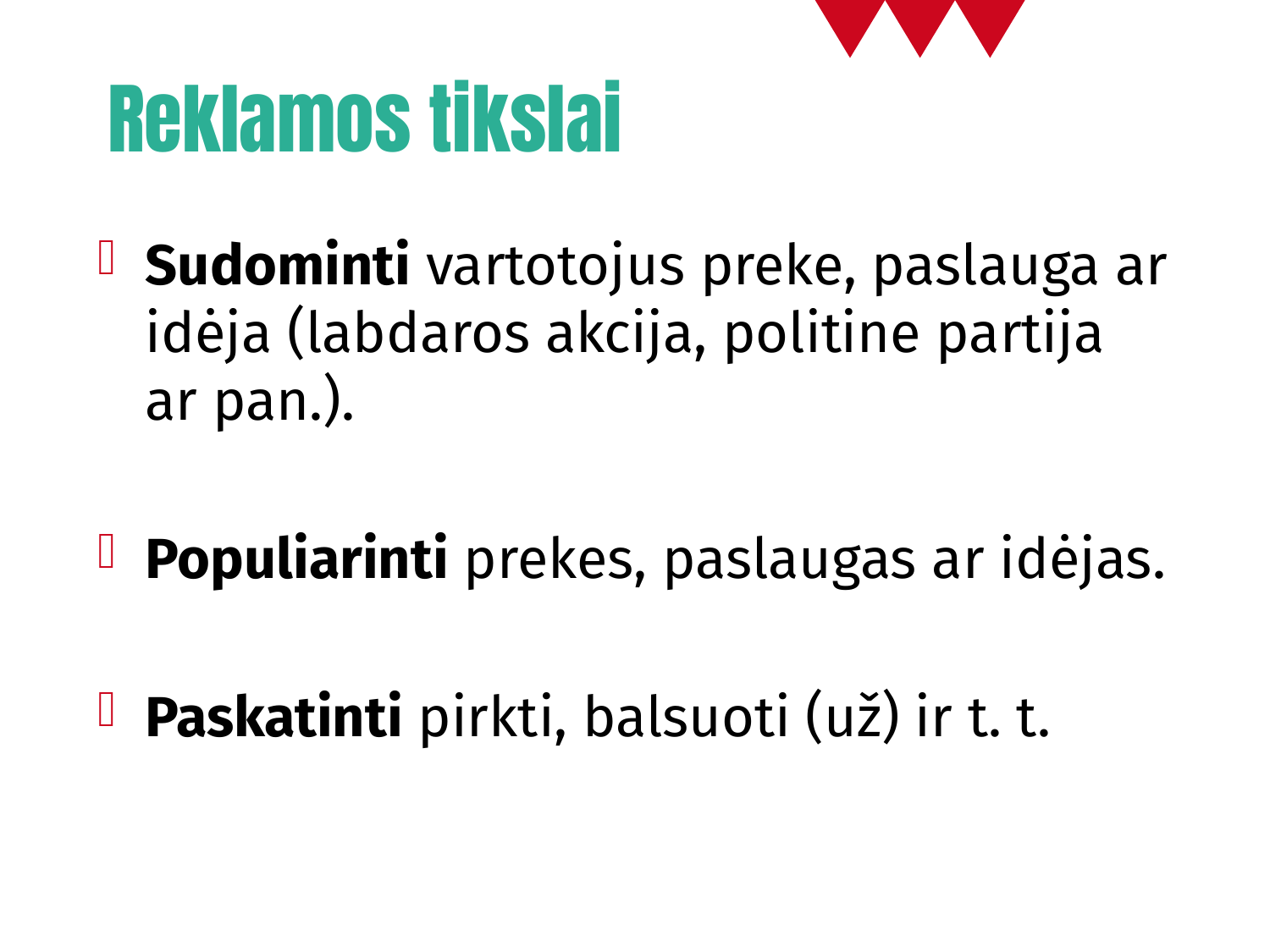

# Reklamos tikslai
Sudominti vartotojus preke, paslauga ar idėja (labdaros akcija, politine partija ar pan.).

Populiarinti prekes, paslaugas ar idėjas.

Paskatinti pirkti, balsuoti (už) ir t. t.